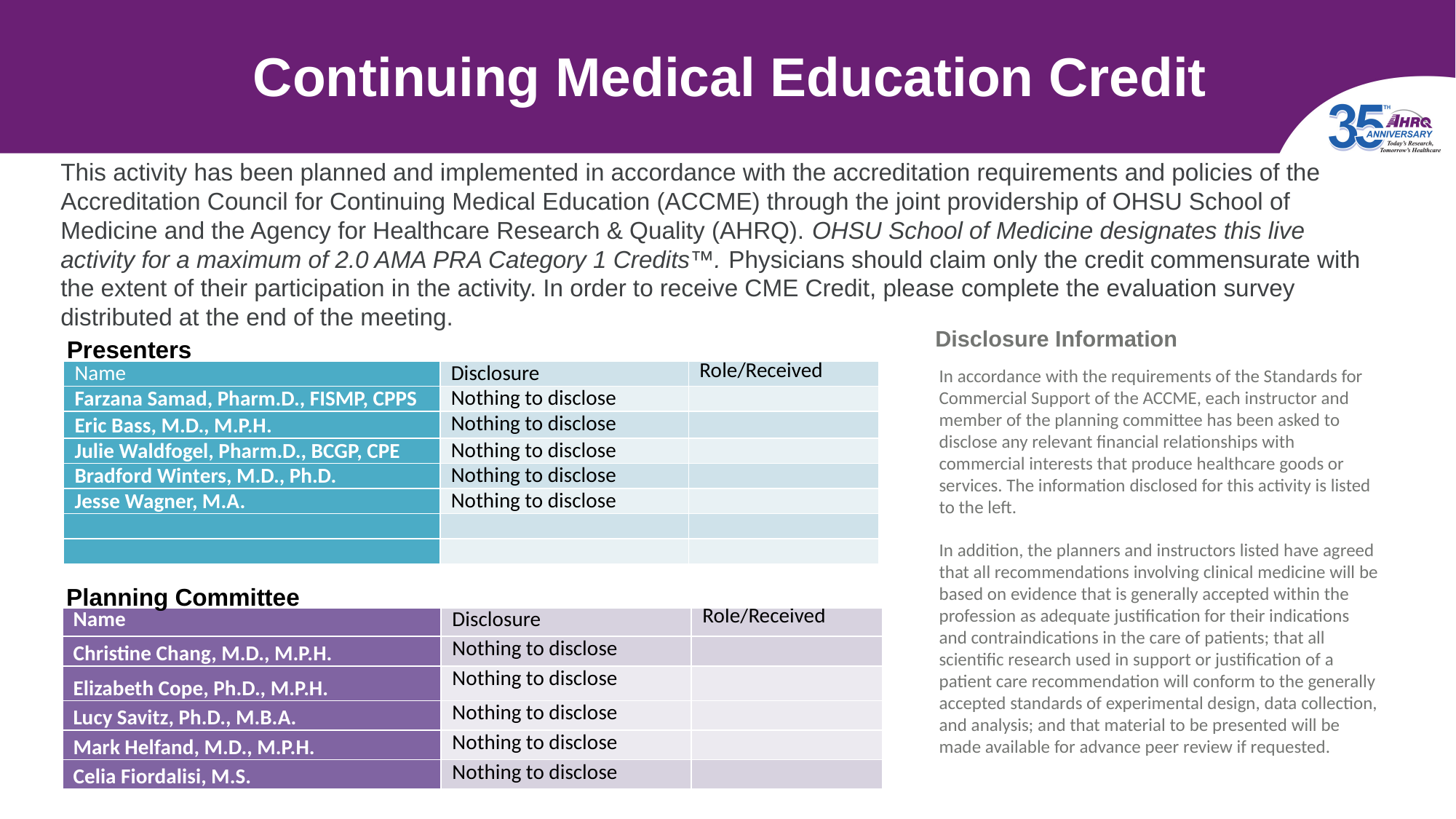

# Continuing Medical Education Credit
This activity has been planned and implemented in accordance with the accreditation requirements and policies of the Accreditation Council for Continuing Medical Education (ACCME) through the joint providership of OHSU School of Medicine and the Agency for Healthcare Research & Quality (AHRQ). OHSU School of Medicine designates this live activity for a maximum of 2.0 AMA PRA Category 1 Credits™. Physicians should claim only the credit commensurate with the extent of their participation in the activity. In order to receive CME Credit, please complete the evaluation survey distributed at the end of the meeting.
Disclosure Information
Presenters

In accordance with the requirements of the Standards for Commercial Support of the ACCME, each instructor and member of the planning committee has been asked to disclose any relevant financial relationships with commercial interests that produce healthcare goods or services. The information disclosed for this activity is listed to the left.

In addition, the planners and instructors listed have agreed that all recommendations involving clinical medicine will be based on evidence that is generally accepted within the profession as adequate justification for their indications and contraindications in the care of patients; that all scientific research used in support or justification of a patient care recommendation will conform to the generally accepted standards of experimental design, data collection, and analysis; and that material to be presented will be made available for advance peer review if requested.
| Name | Disclosure | Role/Received |
| --- | --- | --- |
| Farzana Samad, Pharm.D., FISMP, CPPS | Nothing to disclose |  |
| Eric Bass, M.D., M.P.H. | Nothing to disclose |  |
| Julie Waldfogel, Pharm.D., BCGP, CPE | Nothing to disclose |  |
| Bradford Winters, M.D., Ph.D. | Nothing to disclose |  |
| Jesse Wagner, M.A. | Nothing to disclose |  |
|  |  |  |
|  |  |  |
Planning Committee
| Name | Disclosure | Role/Received |
| --- | --- | --- |
| Christine Chang, M.D., M.P.H. | Nothing to disclose |  |
| Elizabeth Cope, Ph.D., M.P.H. | Nothing to disclose |  |
| Lucy Savitz, Ph.D., M.B.A. | Nothing to disclose |  |
| Mark Helfand, M.D., M.P.H. | Nothing to disclose |  |
| Celia Fiordalisi, M.S. | Nothing to disclose |  |